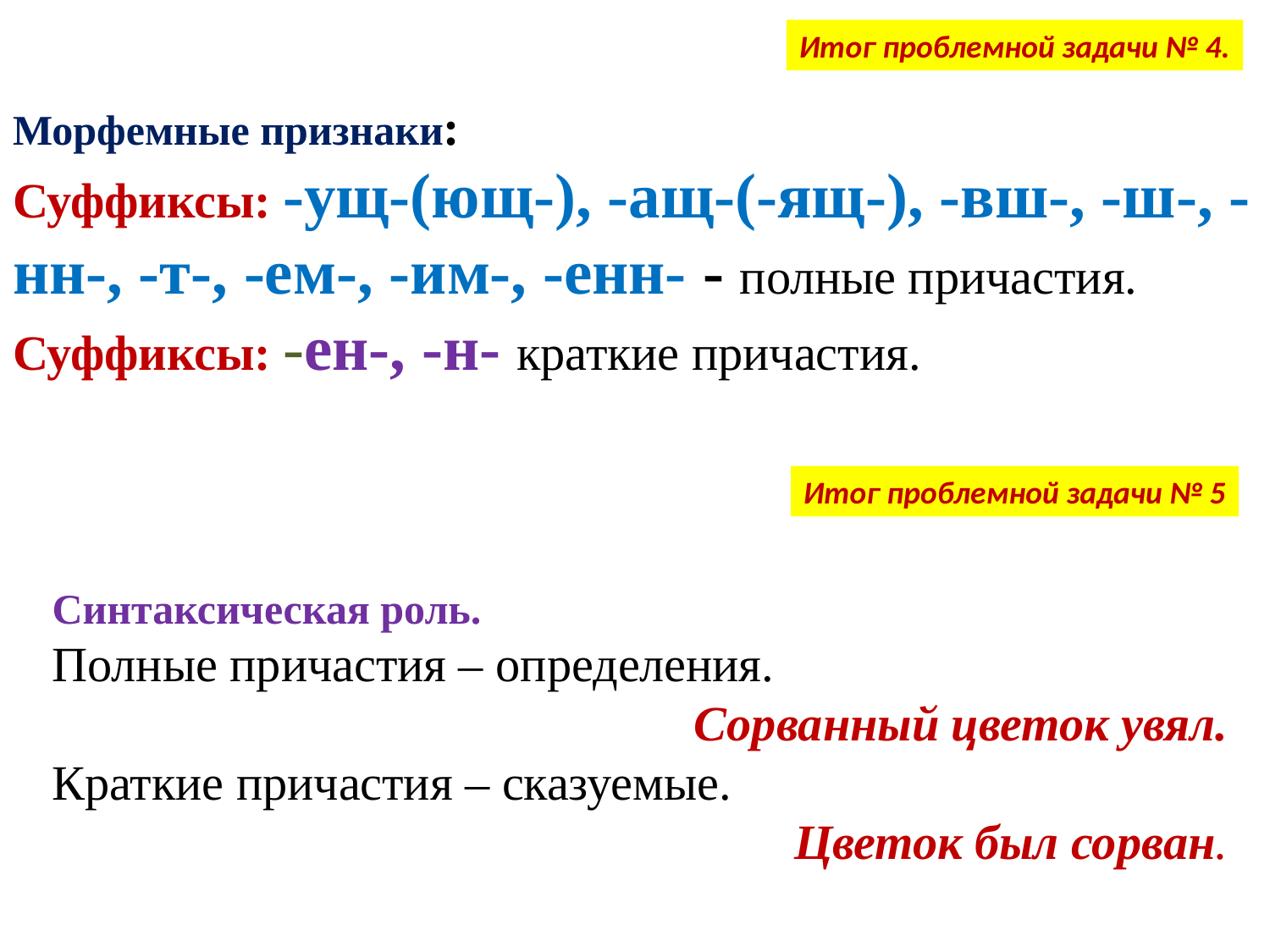

Итог проблемной задачи № 4.

Морфемные признаки:
Суффиксы: -ущ-(ющ-), -ащ-(-ящ-), -вш-, -ш-, -нн-, -т-, -ем-, -им-, -енн- - полные причастия.
Суффиксы: -ен-, -н- краткие причастия.
Итог проблемной задачи № 5
Синтаксическая роль.
Полные причастия – определения.
Сорванный цветок увял.
Краткие причастия – сказуемые.
Цветок был сорван.